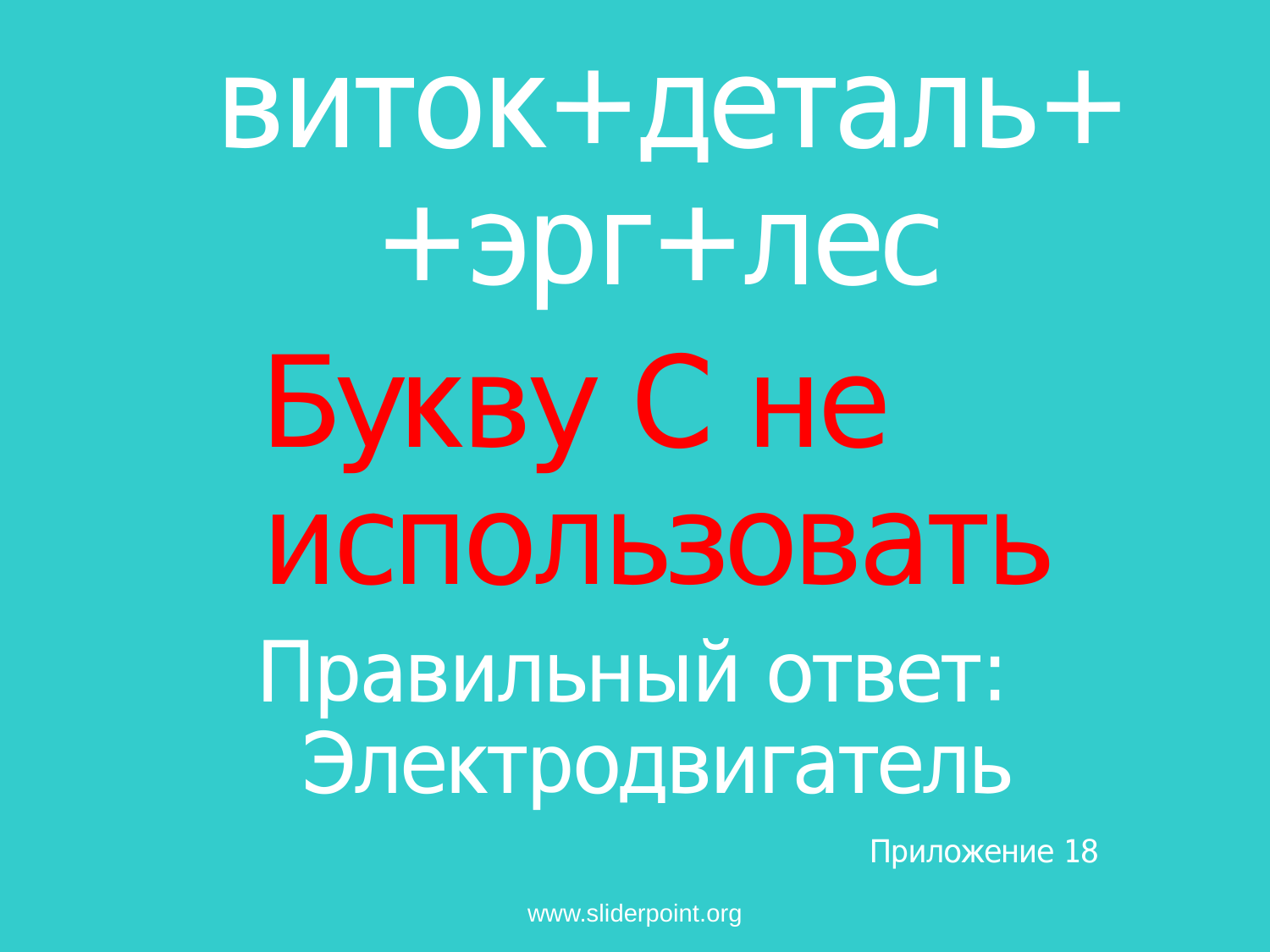

виток+деталь+ +эрг+лес
Букву С не    использовать
Правильный ответ: Электродвигатель
Приложение 18
www.sliderpoint.org